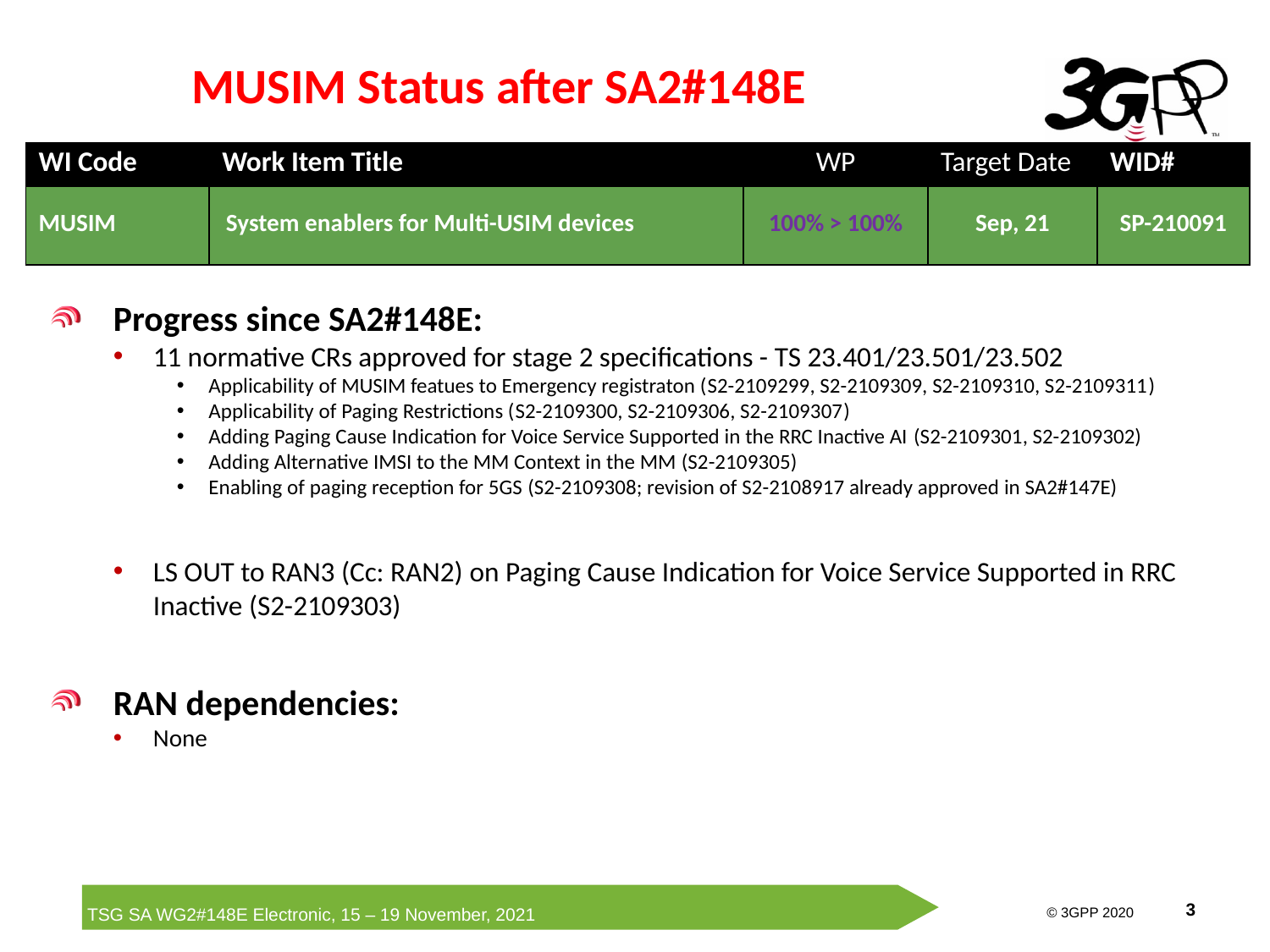

# MUSIM Status after SA2#148E
| WI Code | Work Item Title | WP | Target Date | WID# |
| --- | --- | --- | --- | --- |
| MUSIM | System enablers for Multi-USIM devices | 100% > 100% | Sep, 21 | SP-210091 |
Progress since SA2#148E:
11 normative CRs approved for stage 2 specifications - TS 23.401/23.501/23.502
Applicability of MUSIM featues to Emergency registraton (S2-2109299, S2-2109309, S2-2109310, S2-2109311)
Applicability of Paging Restrictions (S2-2109300, S2-2109306, S2-2109307)
Adding Paging Cause Indication for Voice Service Supported in the RRC Inactive AI (S2-2109301, S2-2109302)
Adding Alternative IMSI to the MM Context in the MM (S2-2109305)
Enabling of paging reception for 5GS (S2-2109308; revision of S2-2108917 already approved in SA2#147E)

LS OUT to RAN3 (Cc: RAN2) on Paging Cause Indication for Voice Service Supported in RRC Inactive (S2-2109303)

RAN dependencies:
None